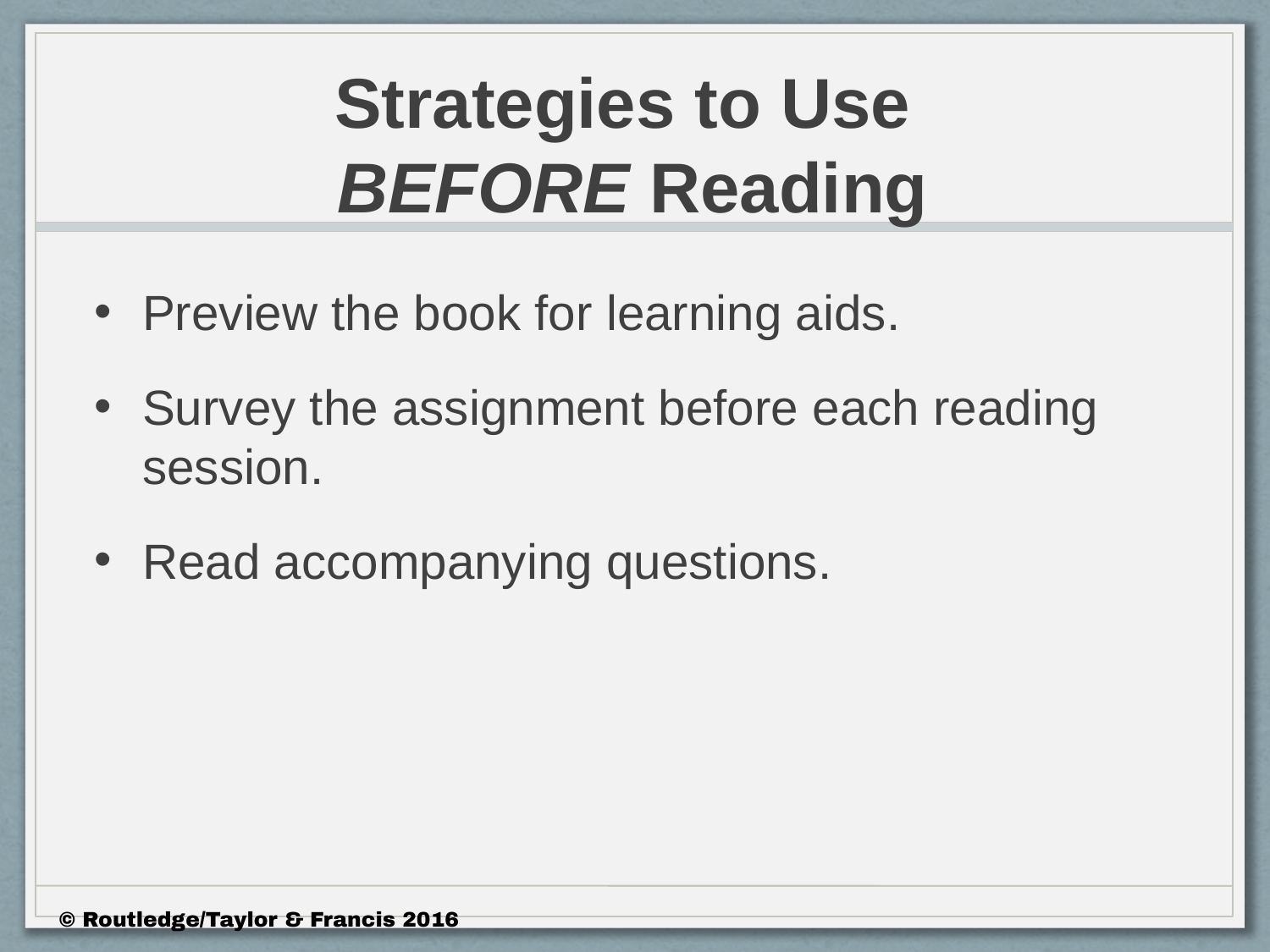

# Strategies to Use BEFORE Reading
Preview the book for learning aids.
Survey the assignment before each reading session.
Read accompanying questions.
© Routledge/Taylor & Francis 2016